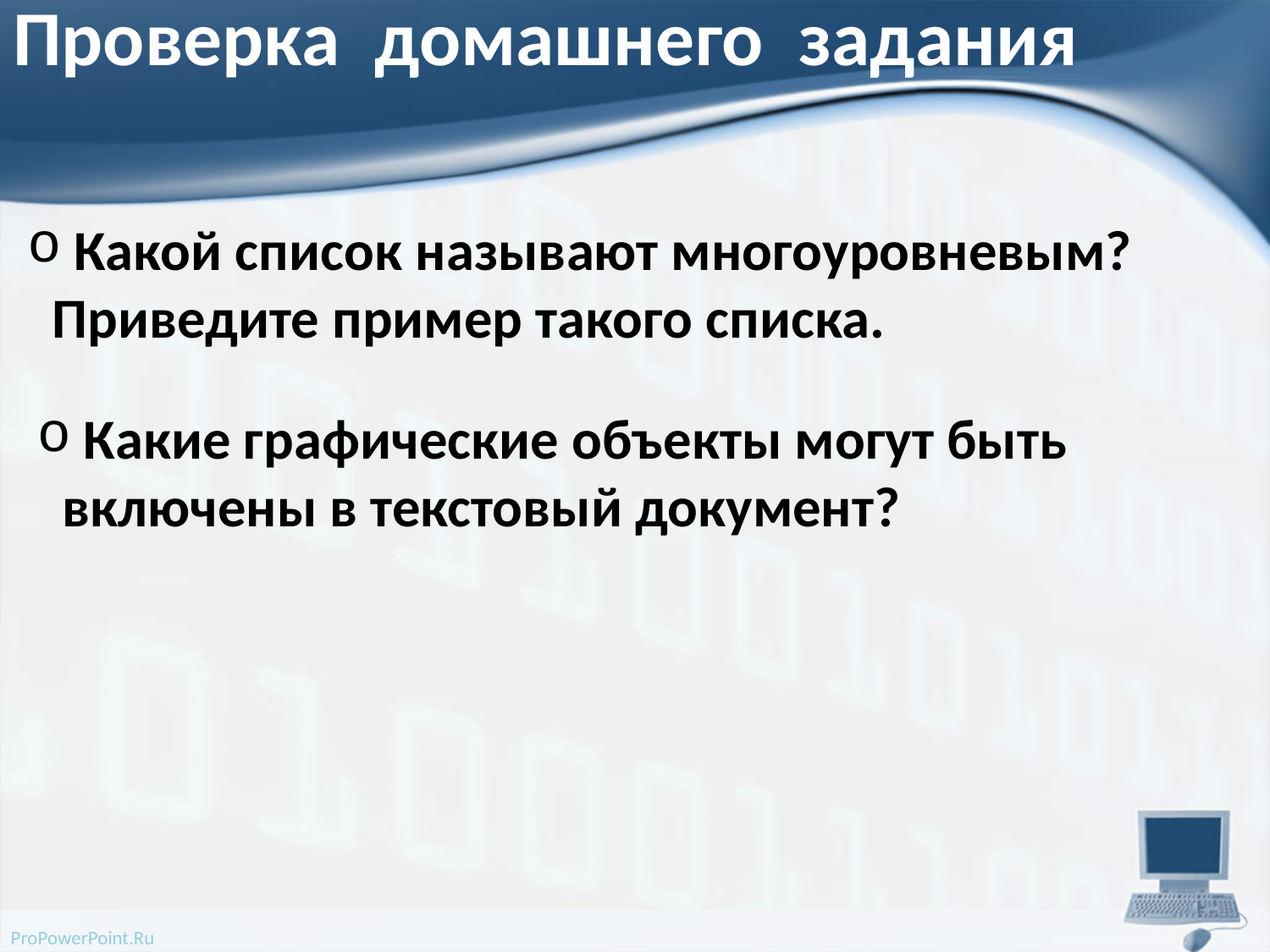

# Проверка  домашнего  задания
 Какой список называют многоуровневым? Приведите пример такого списка.
 Какие графические объекты могут быть включены в текстовый документ?